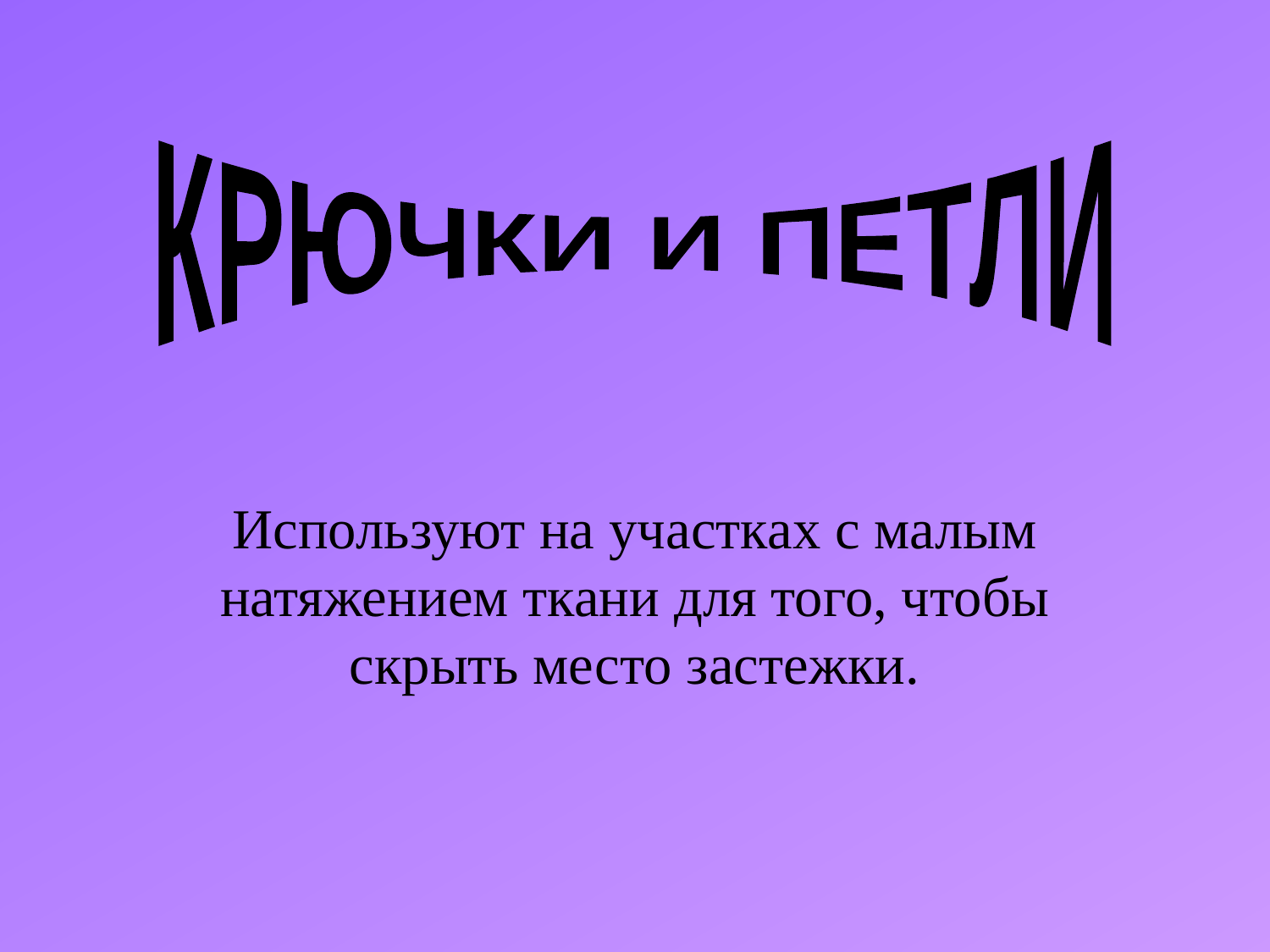

КРЮЧКИ И ПЕТЛИ
Используют на участках с малым натяжением ткани для того, чтобы скрыть место застежки.